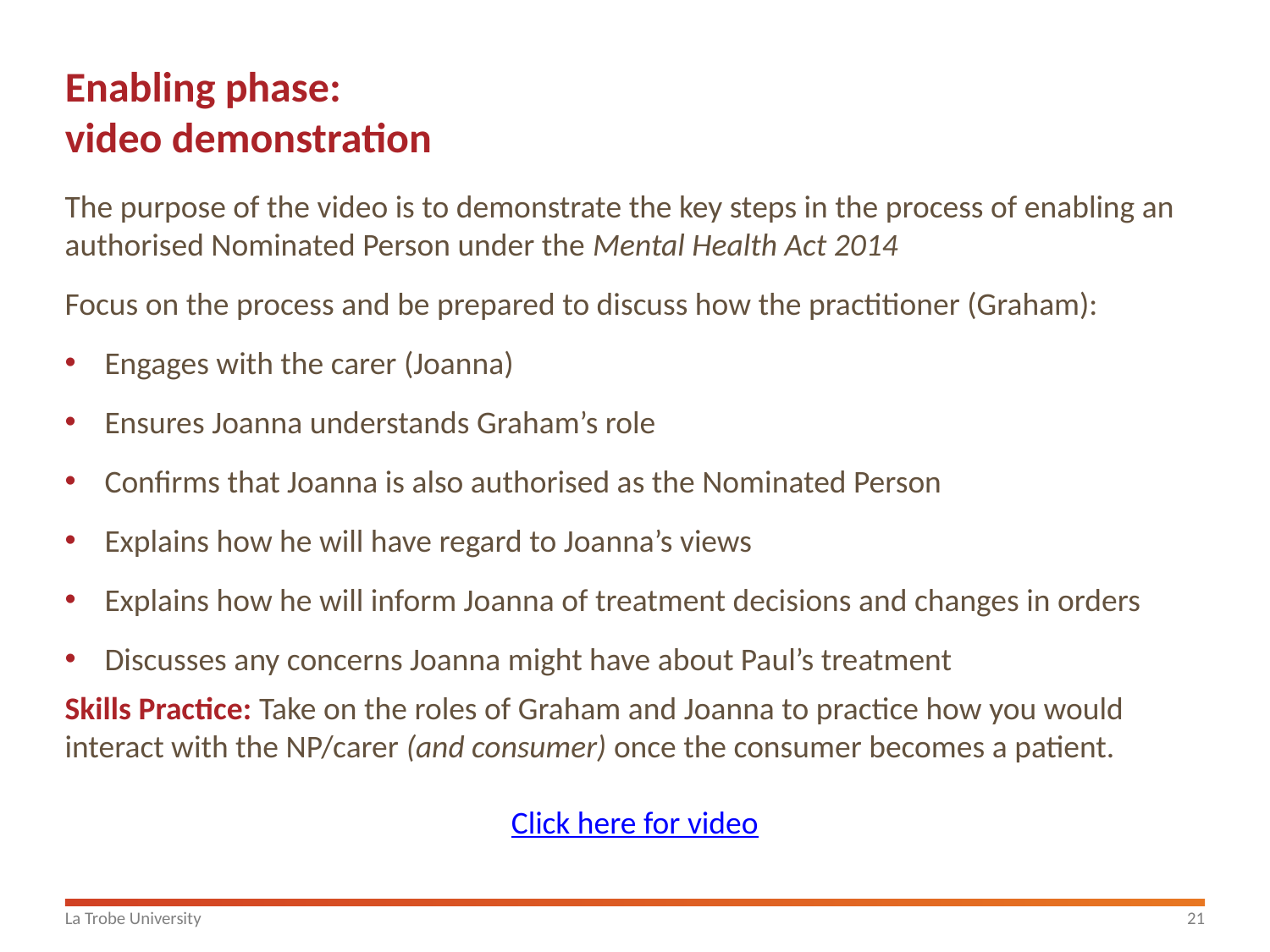

# Enabling phase: video demonstration
The purpose of the video is to demonstrate the key steps in the process of enabling an authorised Nominated Person under the Mental Health Act 2014
Focus on the process and be prepared to discuss how the practitioner (Graham):
Engages with the carer (Joanna)
Ensures Joanna understands Graham’s role
Confirms that Joanna is also authorised as the Nominated Person
Explains how he will have regard to Joanna’s views
Explains how he will inform Joanna of treatment decisions and changes in orders
Discusses any concerns Joanna might have about Paul’s treatment
Skills Practice: Take on the roles of Graham and Joanna to practice how you would interact with the NP/carer (and consumer) once the consumer becomes a patient.

Click here for video